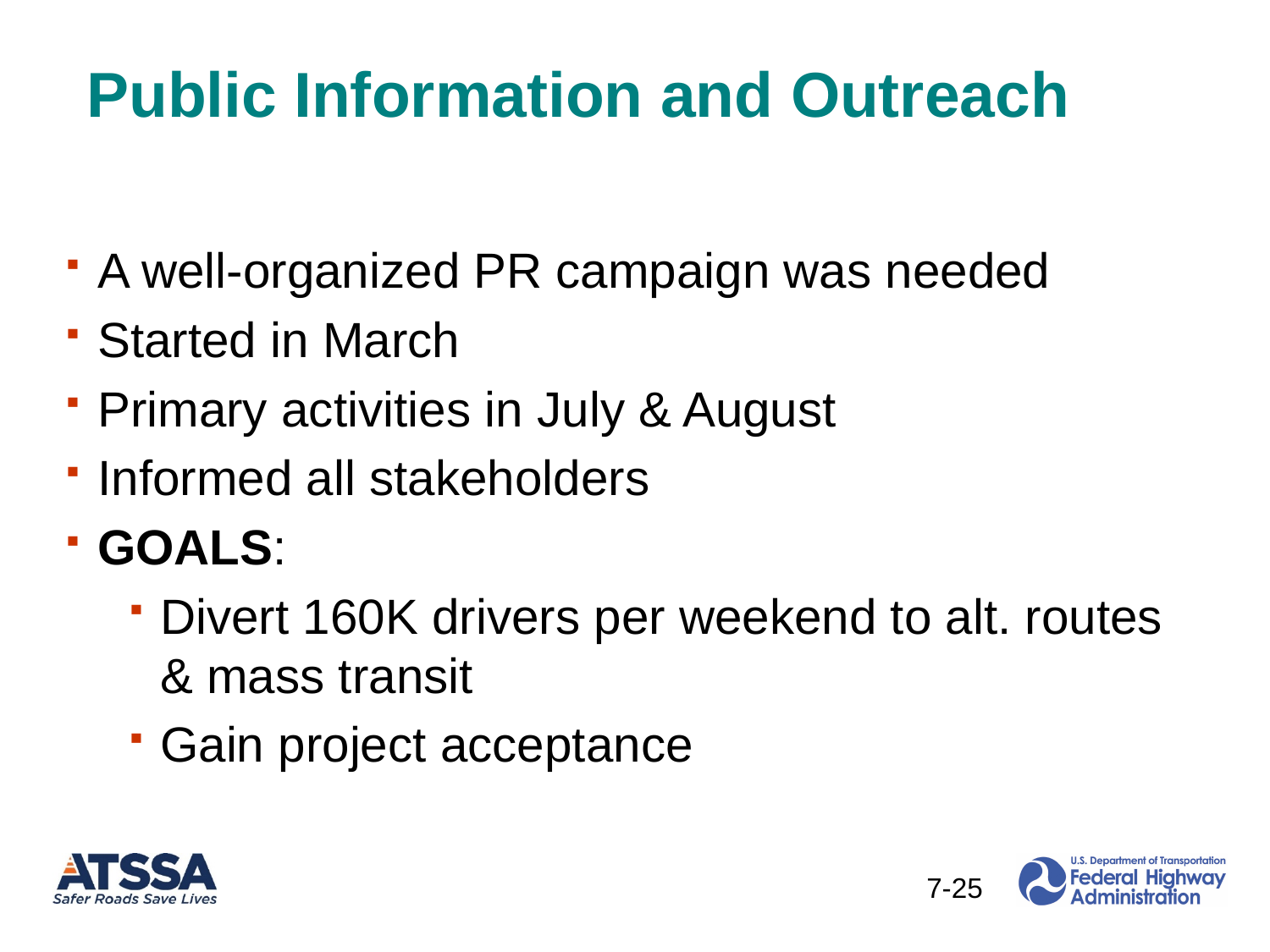

# Public Information and Outreach
A well-organized PR campaign was needed
Started in March
Primary activities in July & August
Informed all stakeholders
GOALS:
Divert 160K drivers per weekend to alt. routes & mass transit
Gain project acceptance